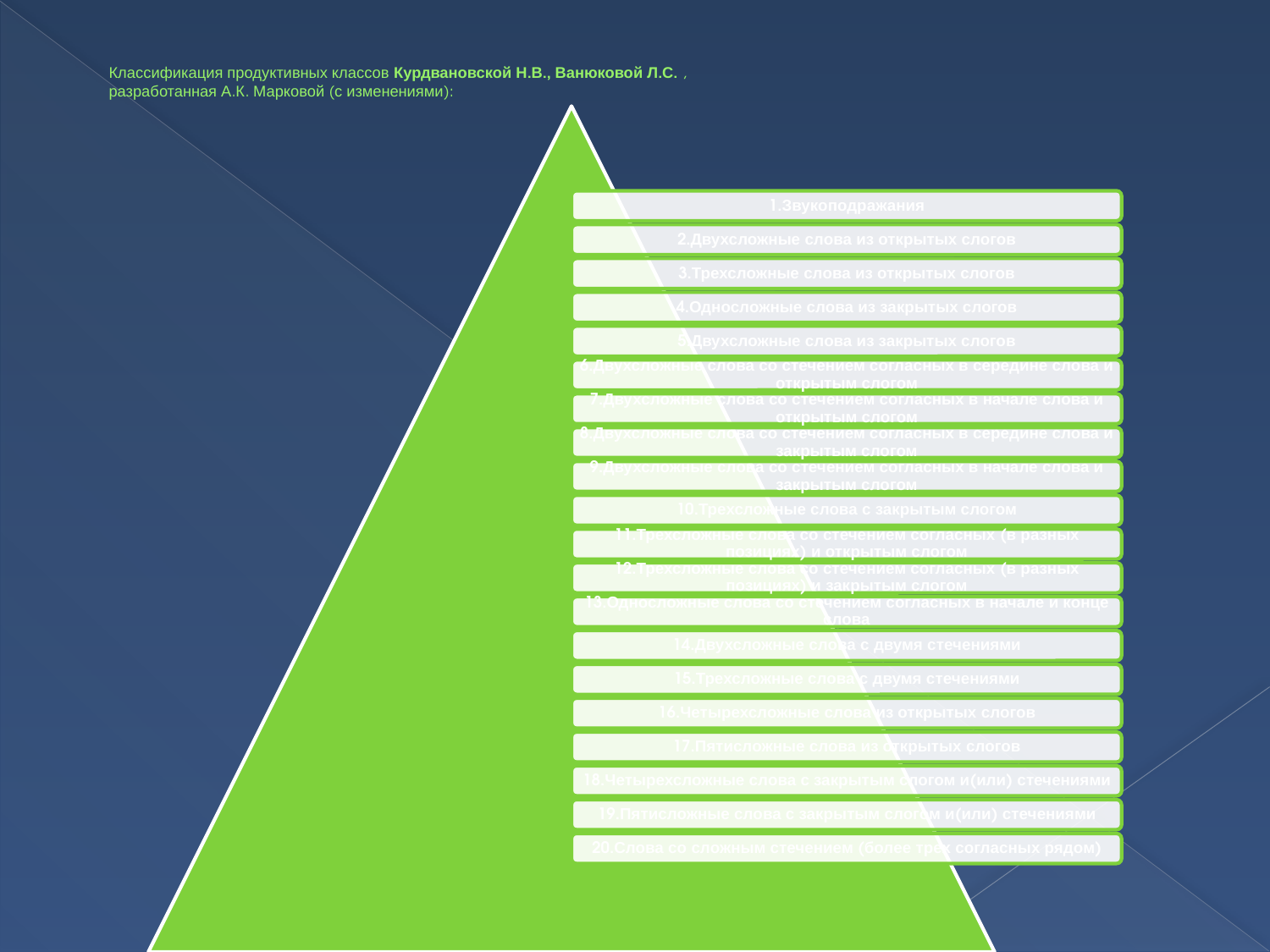

# Классификация продуктивных классов Курдвановской Н.В., Ванюковой Л.С. , разработанная А.К. Марковой (с изменениями):
1.Звукоподражания
2.Двухсложные слова из открытых слогов
3.Трехсложные слова из открытых слогов
4.Односложные слова из закрытых слогов
5.Двухсложные слова из закрытых слогов
6.Двухсложные слова со стечением согласных в середине слова и открытым слогом
7.Двухсложные слова со стечением согласных в начале слова и открытым слогом
8.Двухсложные слова со стечением согласных в середине слова и закрытым слогом
9.Двухсложные слова со стечением согласных в начале слова и закрытым слогом
10.Трехсложные слова с закрытым слогом
11.Трехсложные слова со стечением согласных (в разных позициях) и открытым слогом
12.Трехсложные слова со стечением согласных (в разных позициях) и закрытым слогом
13.Односложные слова со стечением согласных в начале и конце слова
14.Двухсложные слова с двумя стечениями
15.Трехсложные слова с двумя стечениями
16.Четырехсложные слова из открытых слогов
17.Пятисложные слова из открытых слогов
18.Четырехсложные слова с закрытым слогом и(или) стечениями
19.Пятисложные слова с закрытым слогом и(или) стечениями
20.Слова со сложным стечением (более трех согласных рядом)